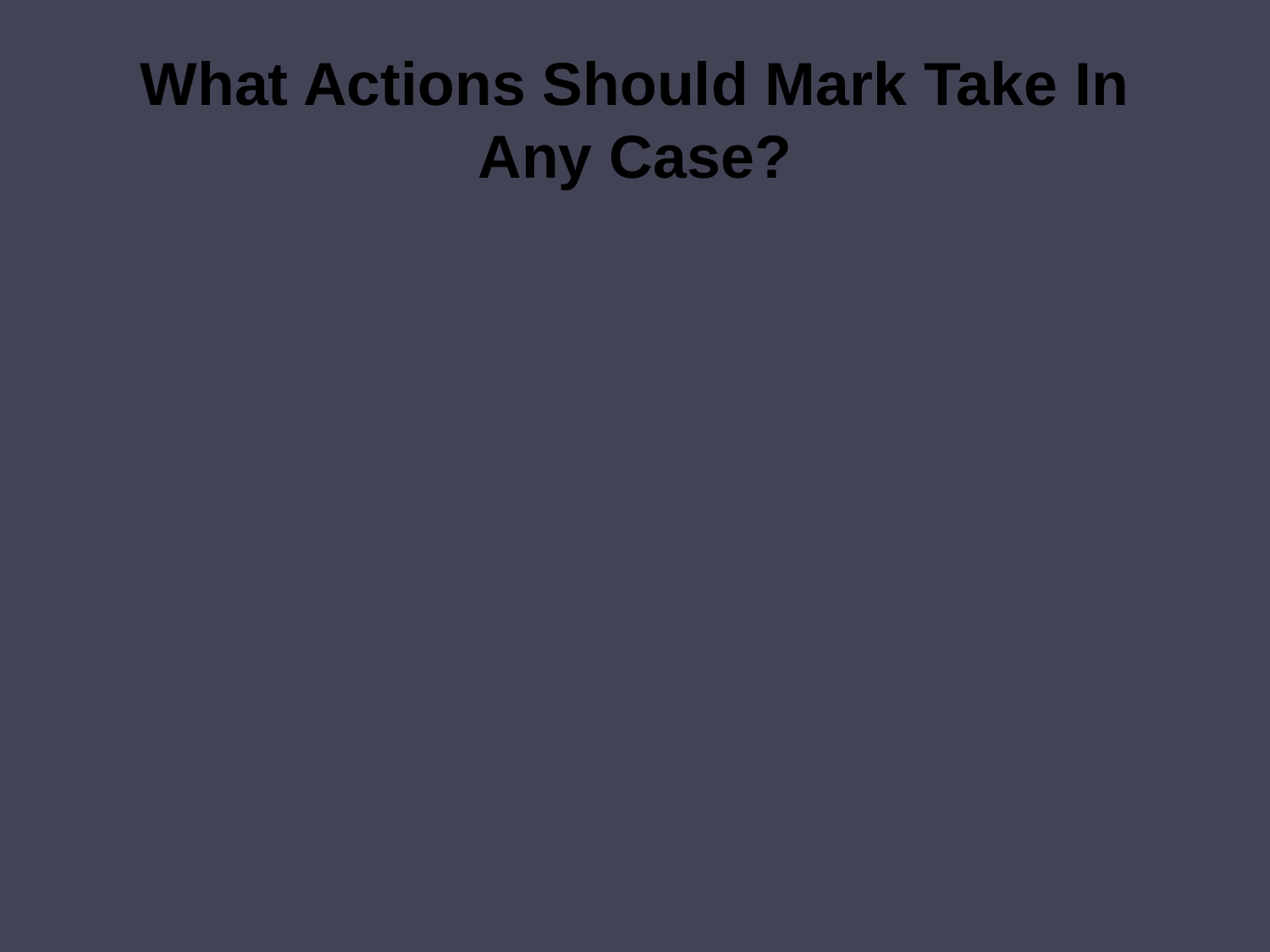

# What Actions Should Mark Take In Any Case?